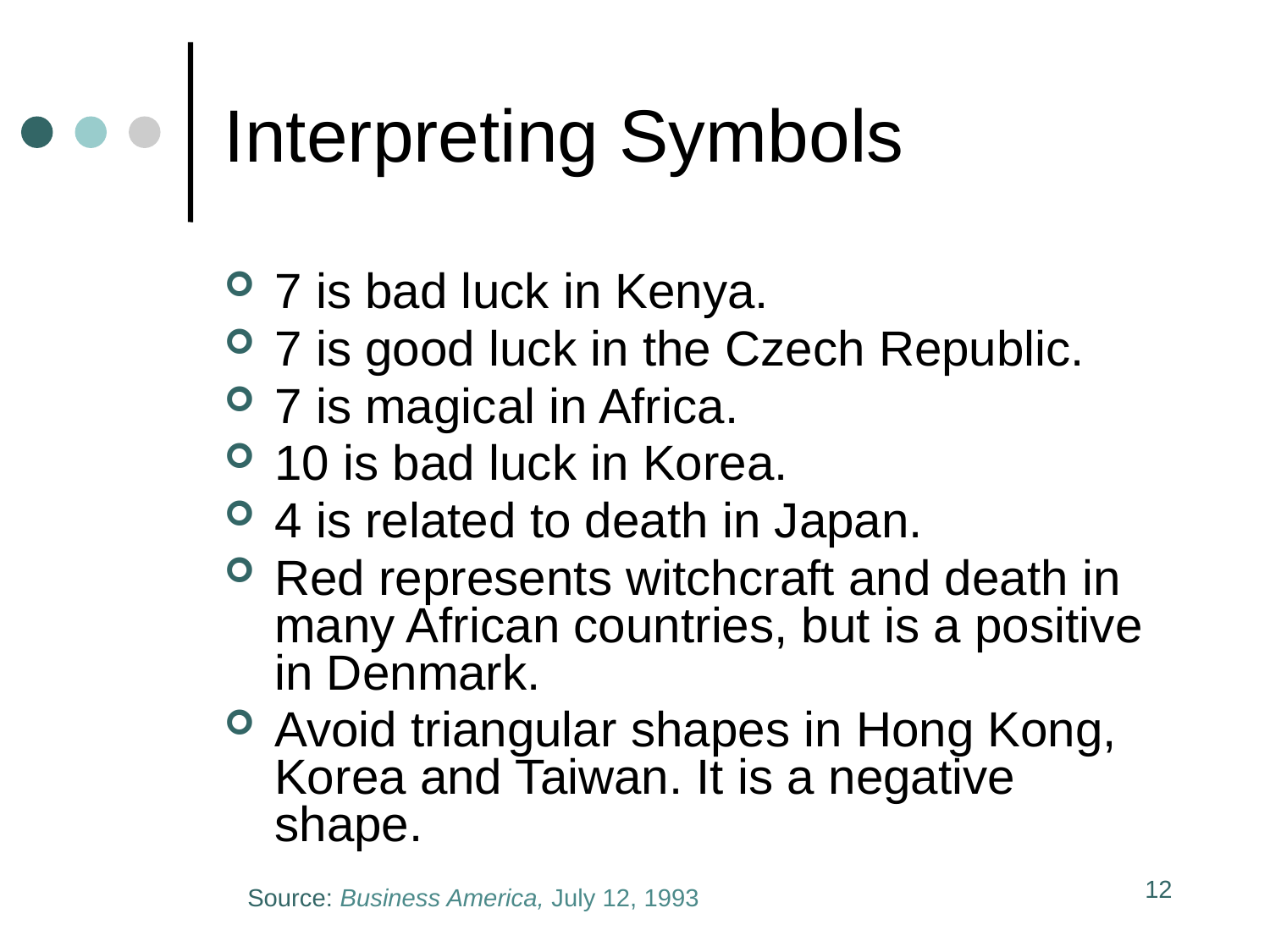

# Interpreting Symbols
7 is bad luck in Kenya.
7 is good luck in the Czech Republic.
7 is magical in Africa.
10 is bad luck in Korea.
4 is related to death in Japan.
Red represents witchcraft and death in many African countries, but is a positive in Denmark.
Avoid triangular shapes in Hong Kong, Korea and Taiwan. It is a negative shape.
12
Source: Business America, July 12, 1993